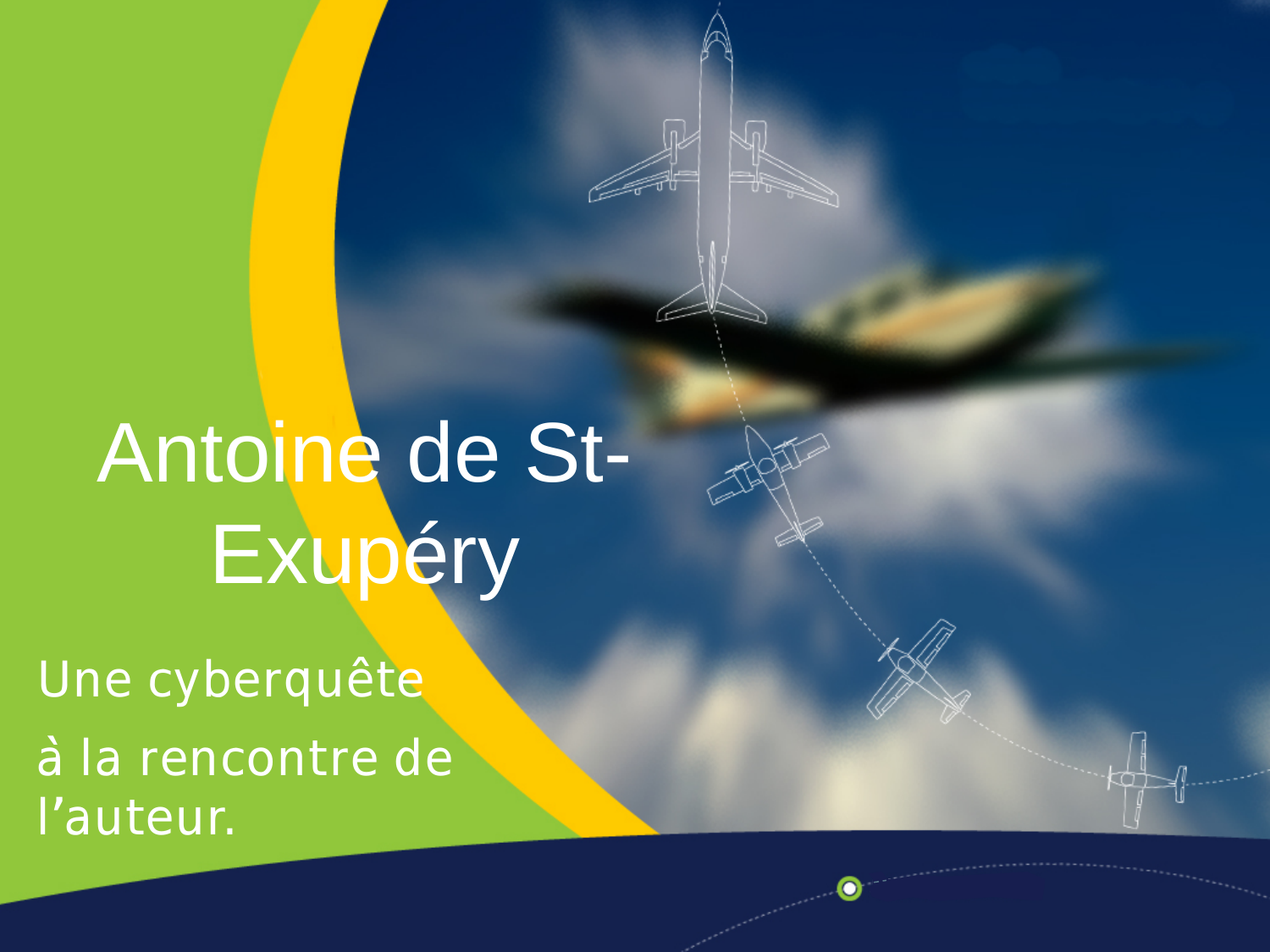

# Antoine de St-Exupéry
Une cyberquête
à la rencontre de l’auteur.